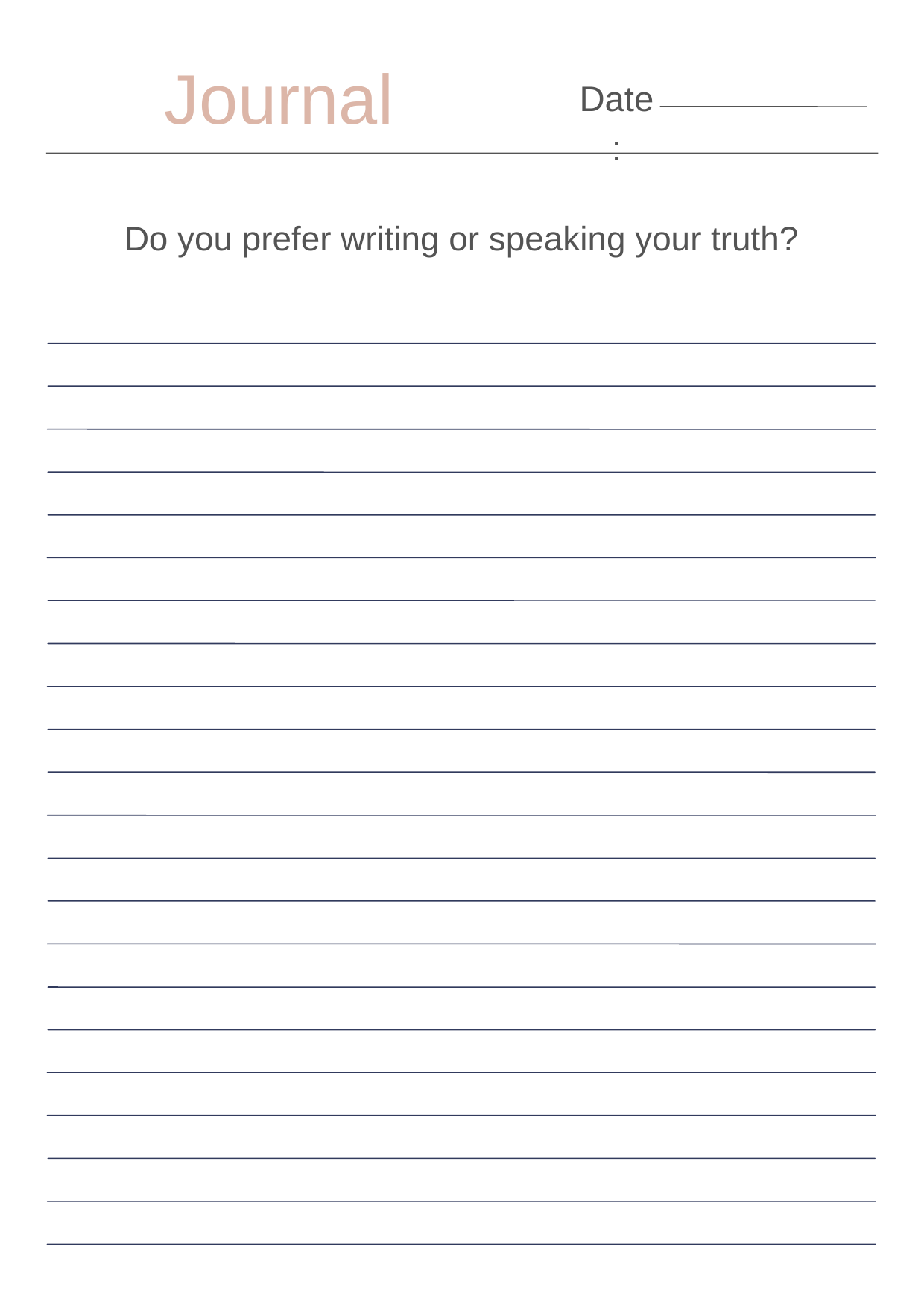

Journal
Date:

Do you prefer writing or speaking your truth?